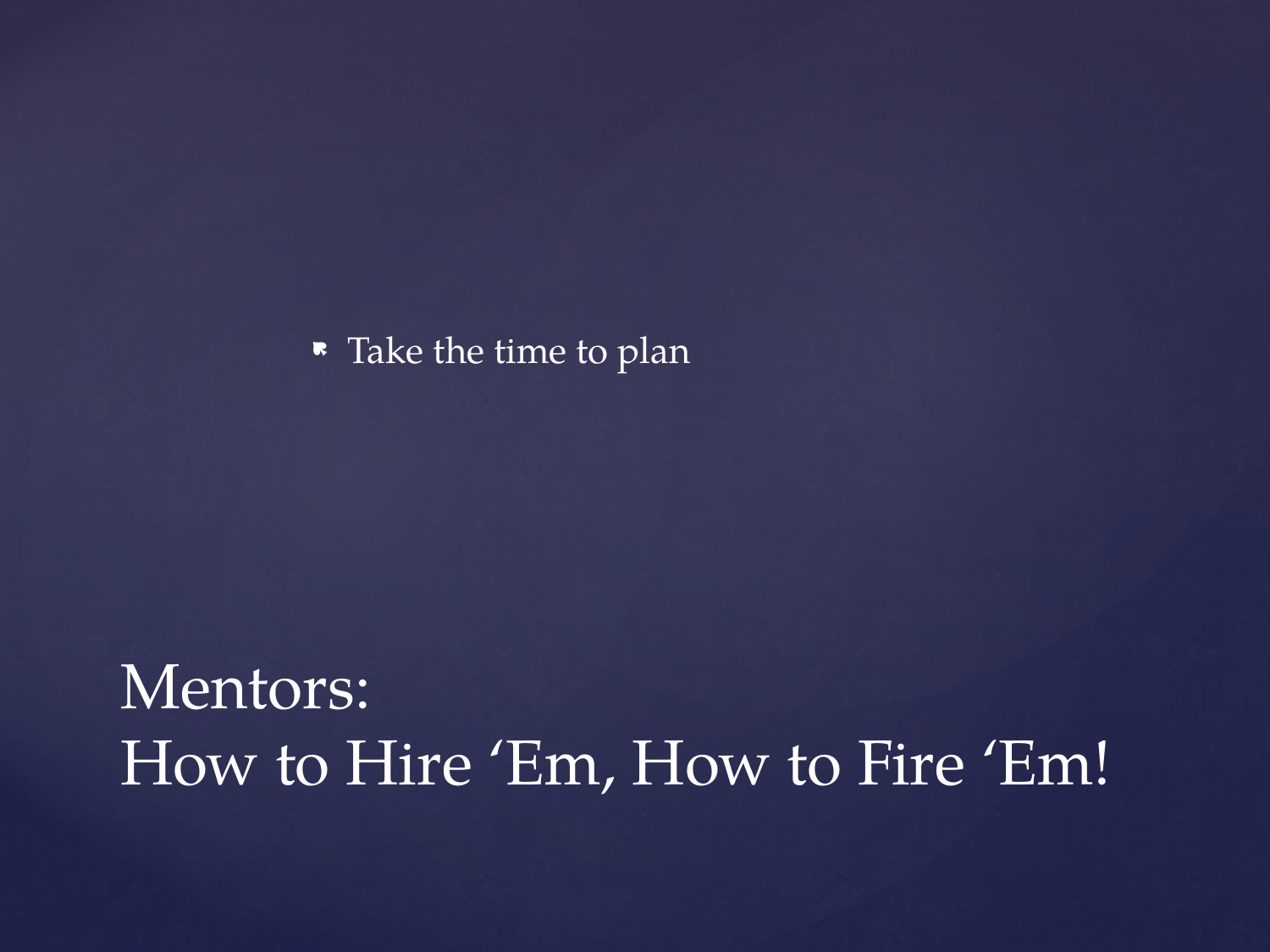

Take the time to plan
# Mentors: How to Hire ‘Em, How to Fire ‘Em!